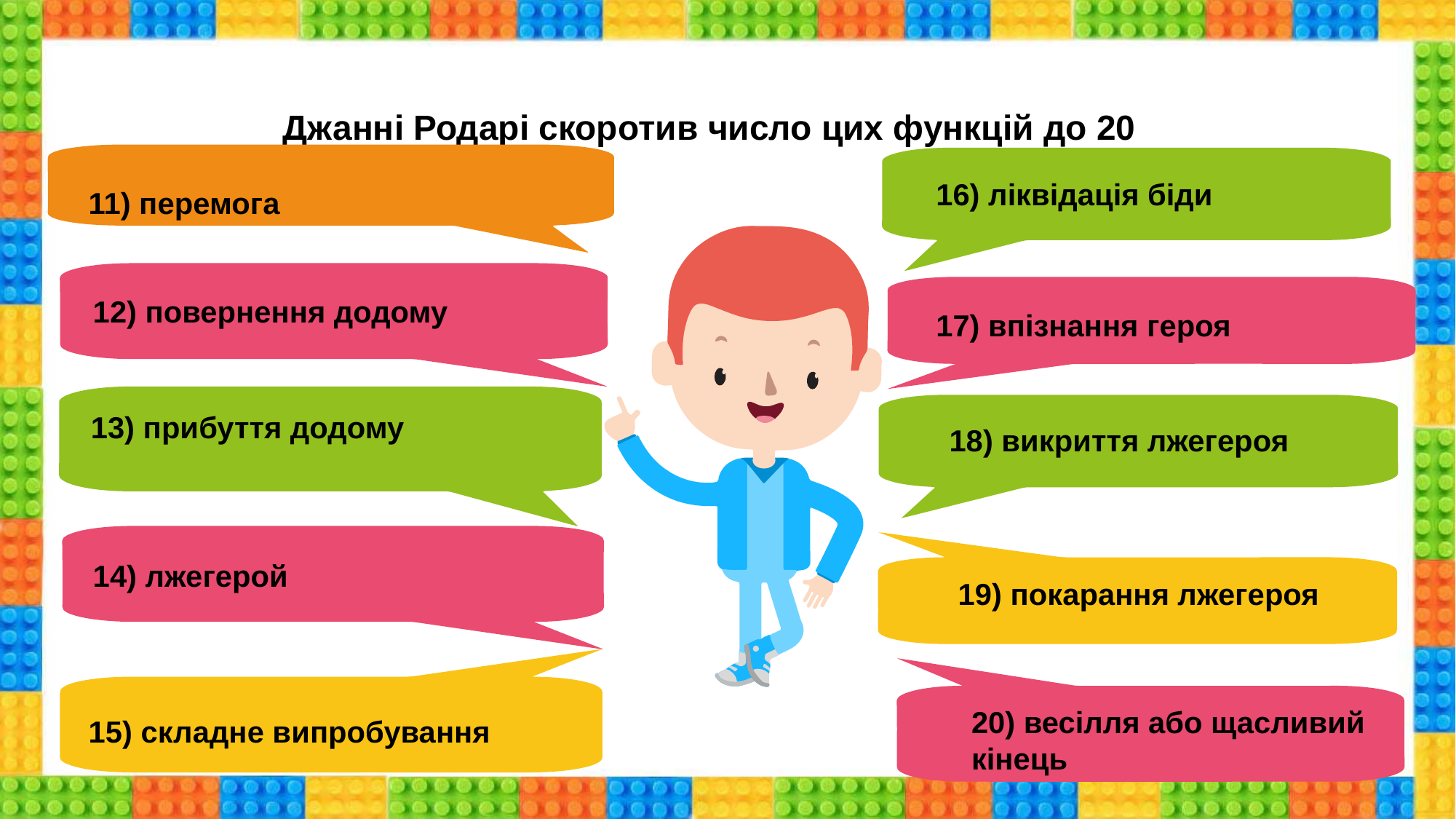

Джанні Родарі скоротив число цих функцій до 20

16) ліквідація біди
11) перемога

12) повернення додому
17) впізнання героя

13) прибуття додому
18) викриття лжегероя

14) лжегерой
19) покарання лжегероя

20) весілля або щасливий кінець
15) складне випробування